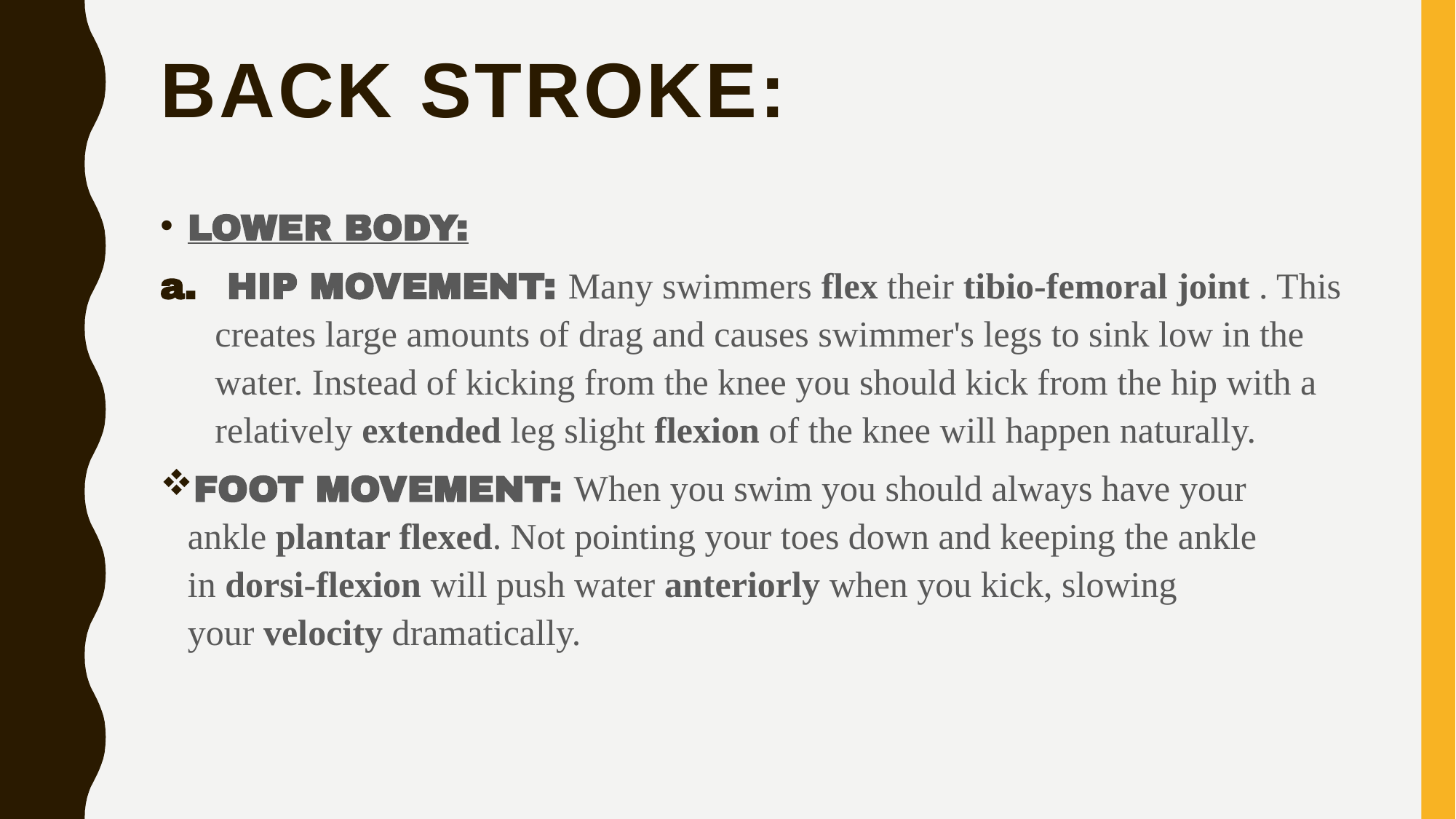

# BACK STROKE:
LOWER BODY:
 HIP MOVEMENT: Many swimmers flex their tibio-femoral joint . This creates large amounts of drag and causes swimmer's legs to sink low in the water. Instead of kicking from the knee you should kick from the hip with a relatively extended leg slight flexion of the knee will happen naturally.
FOOT MOVEMENT: When you swim you should always have your ankle plantar flexed. Not pointing your toes down and keeping the ankle in dorsi-flexion will push water anteriorly when you kick, slowing your velocity dramatically.